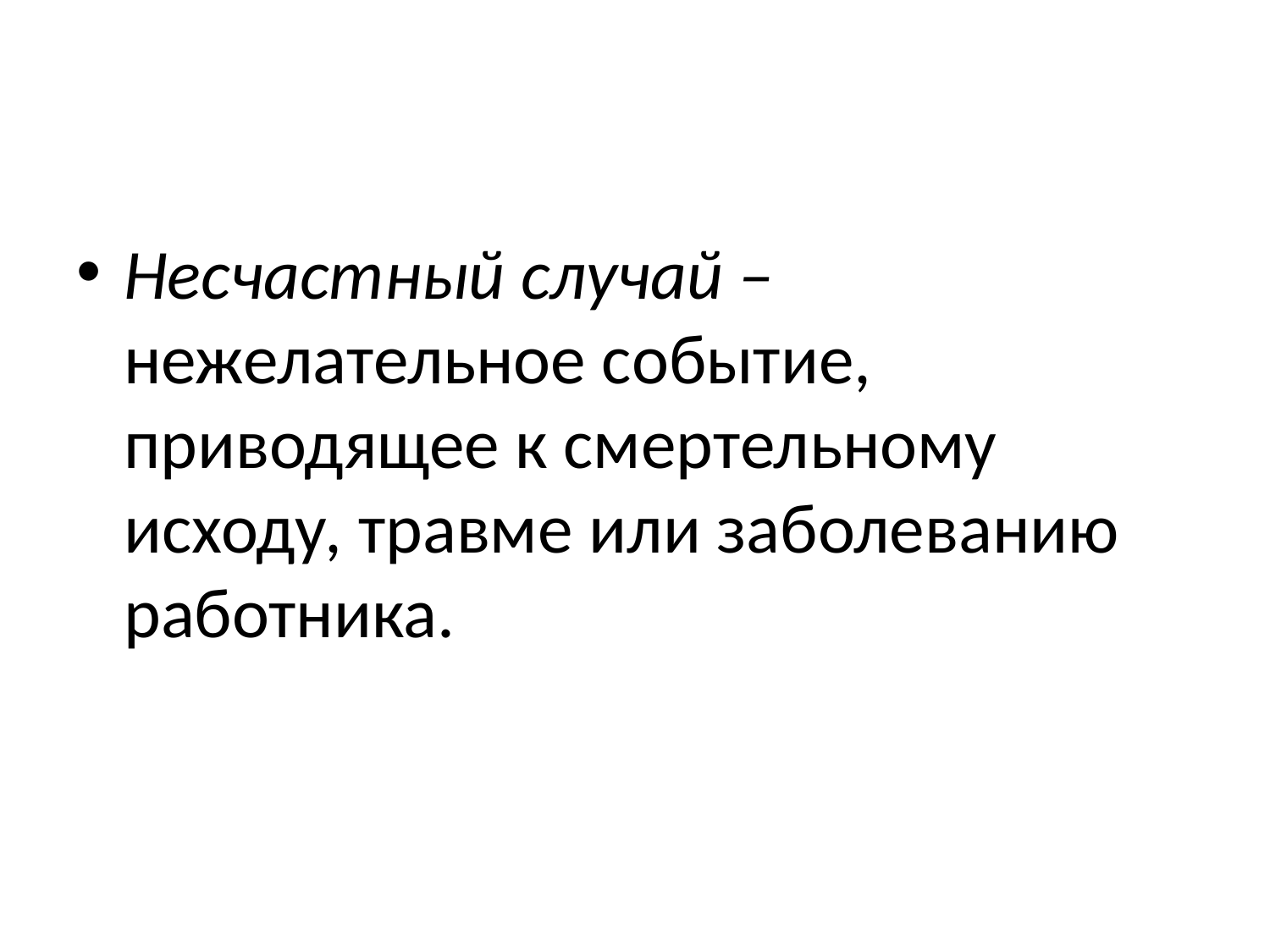

#
Несчастный случай – нежелательное событие, приводящее к смертельному исходу, травме или заболеванию работника.